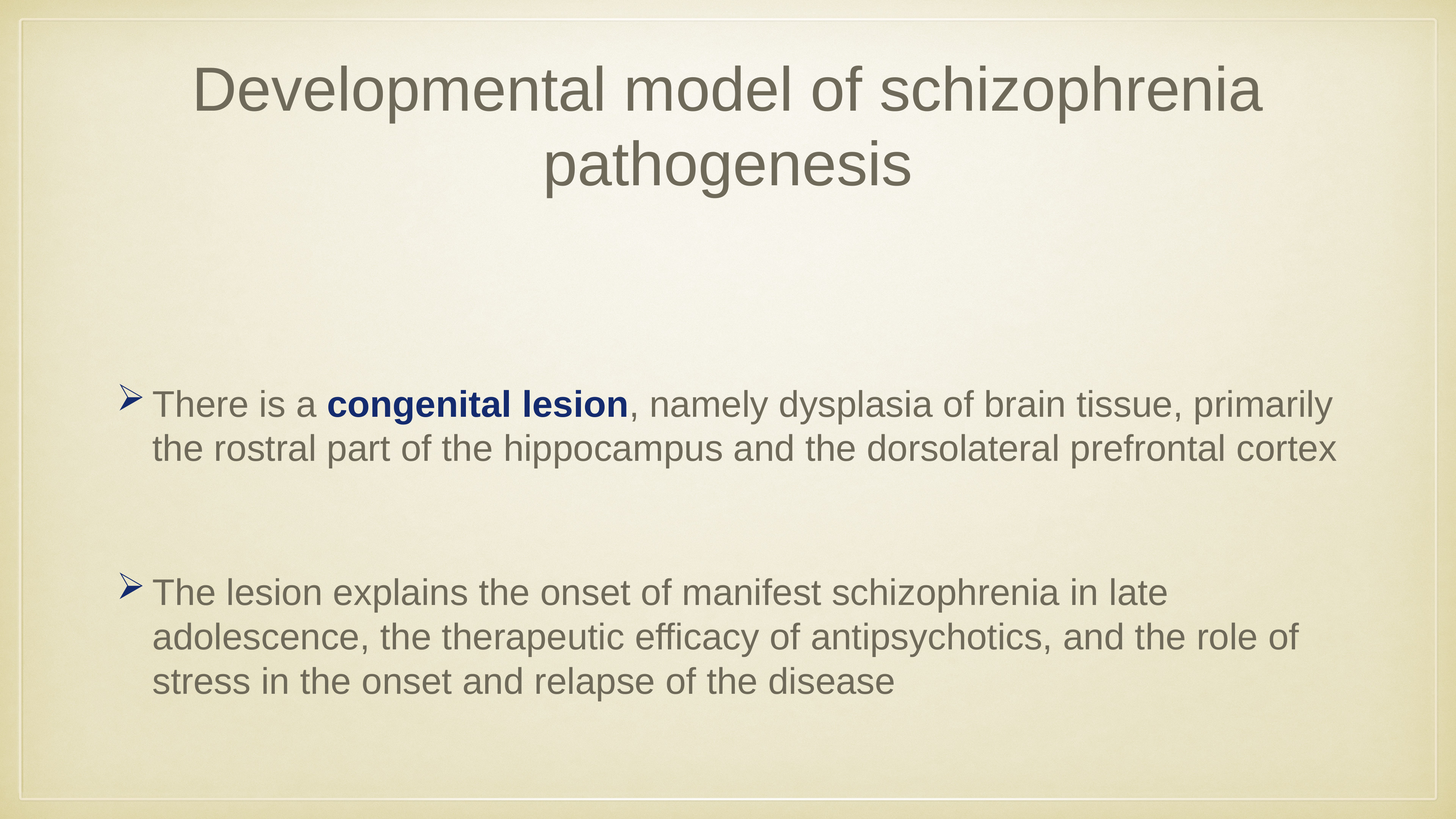

# Developmental model of schizophrenia pathogenesis

There is a congenital lesion, namely dysplasia of brain tissue, primarily the rostral part of the hippocampus and the dorsolateral prefrontal cortex

The lesion explains the onset of manifest schizophrenia in late adolescence, the therapeutic efficacy of antipsychotics, and the role of stress in the onset and relapse of the disease